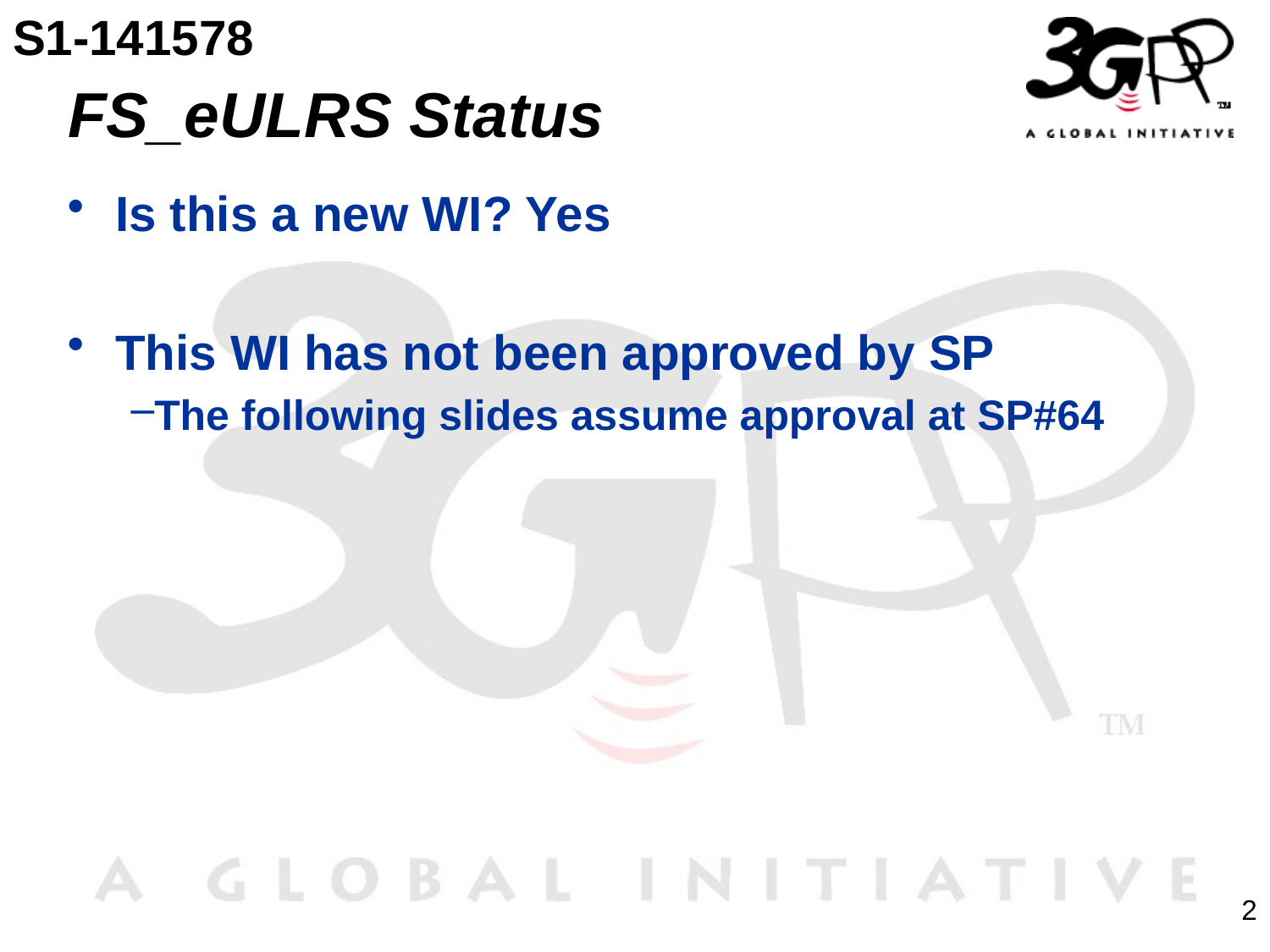

S1-141578
# FS_eULRS Status
Is this a new WI? Yes

This WI has not been approved by SP
The following slides assume approval at SP#64
2